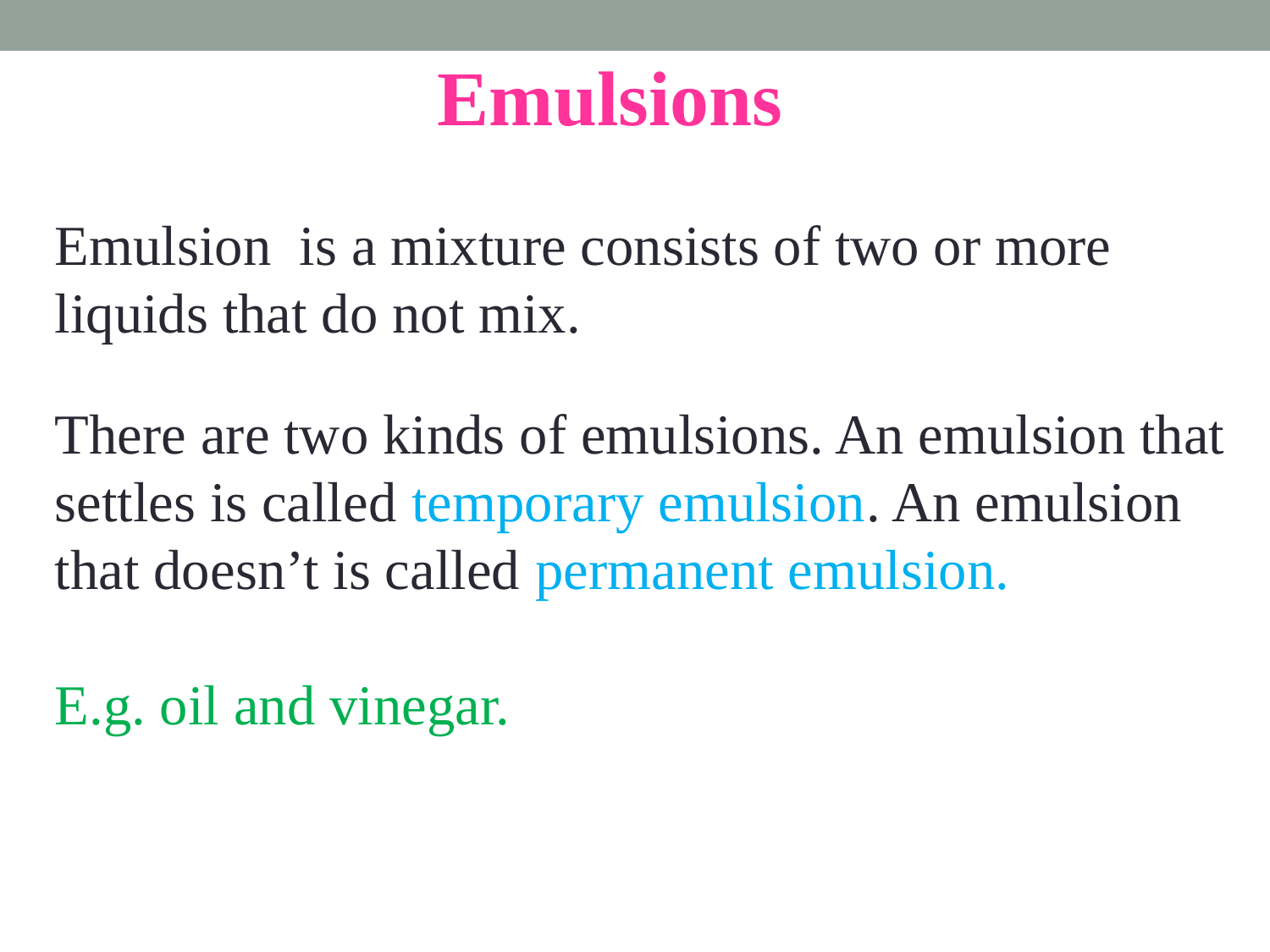

Emulsions

Emulsion  is a mixture consists of two or more  liquids that do not mix.
There are two kinds of emulsions. An emulsion that settles is called temporary emulsion. An emulsion that doesn’t is called permanent emulsion.

E.g. oil and vinegar.